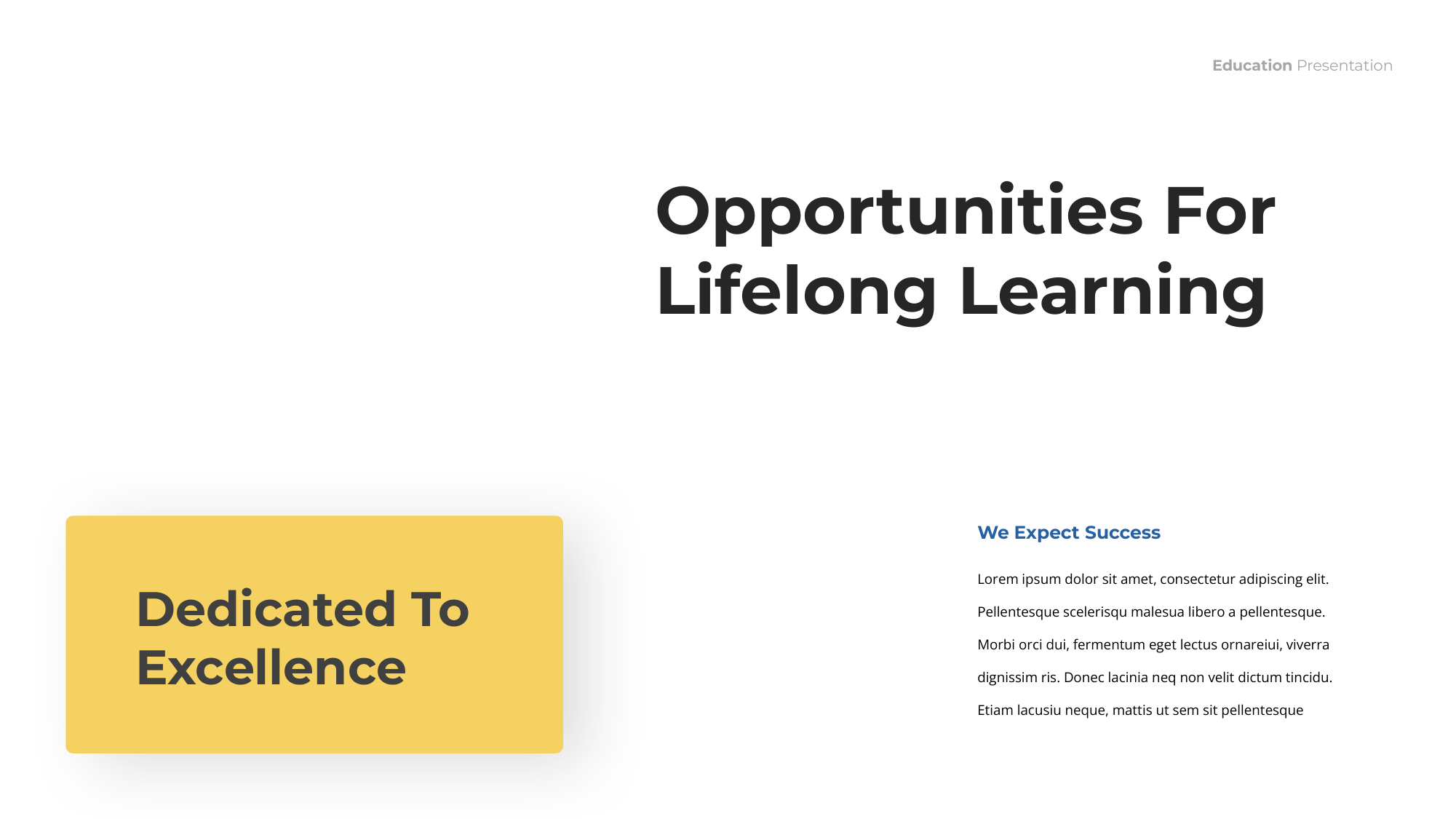

Education Presentation
Opportunities For Lifelong Learning

We Expect Success

Lorem ipsum dolor sit amet, consectetur adipiscing elit. Pellentesque scelerisqu malesua libero a pellentesque. Morbi orci dui, fermentum eget lectus ornareiui, viverra dignissim ris. Donec lacinia neq non velit dictum tincidu. Etiam lacusiu neque, mattis ut sem sit pellentesque
Dedicated To Excellence